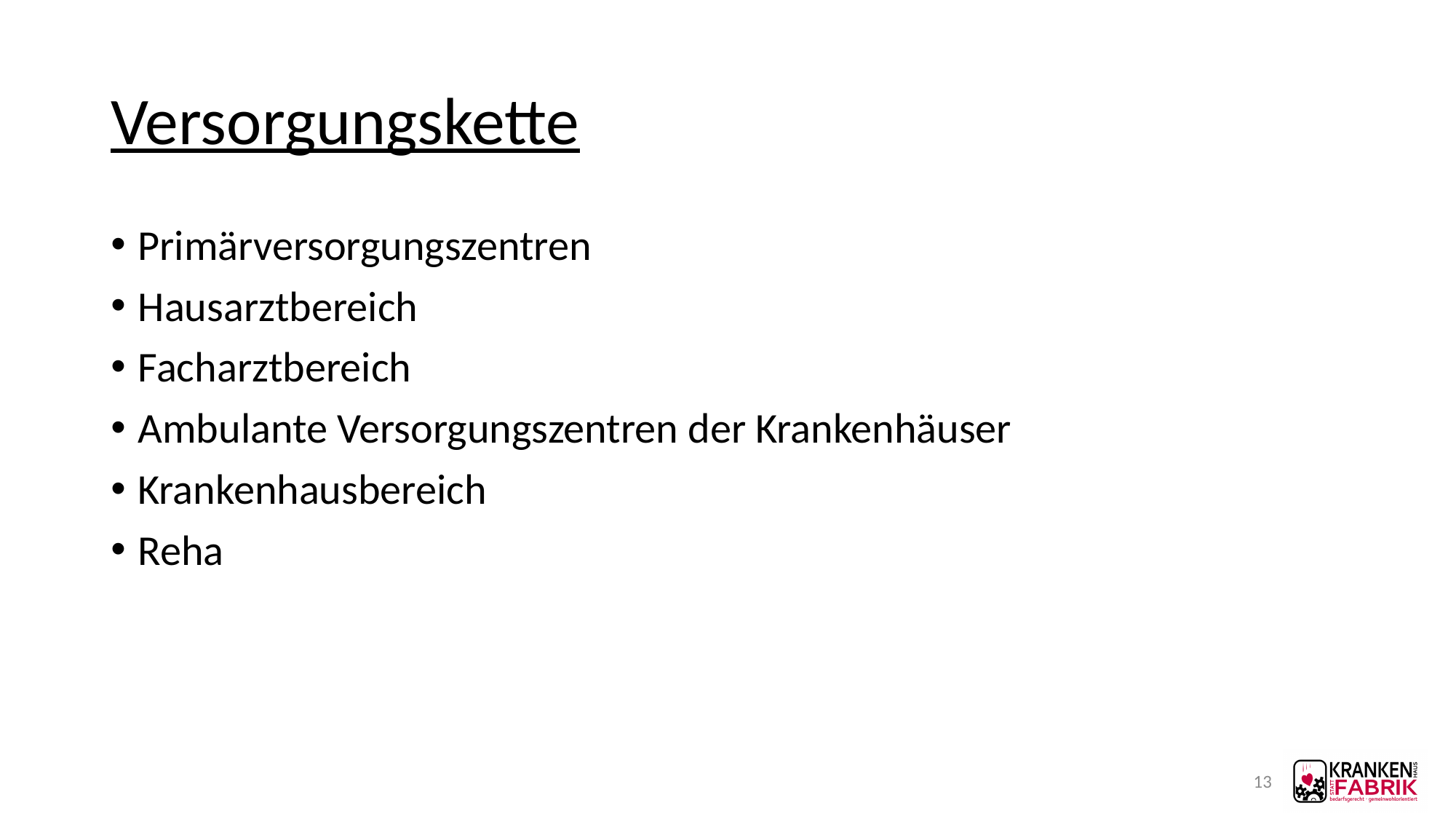

# Versorgungskette
Primärversorgungszentren
Hausarztbereich
Facharztbereich
Ambulante Versorgungszentren der Krankenhäuser
Krankenhausbereich
Reha
13